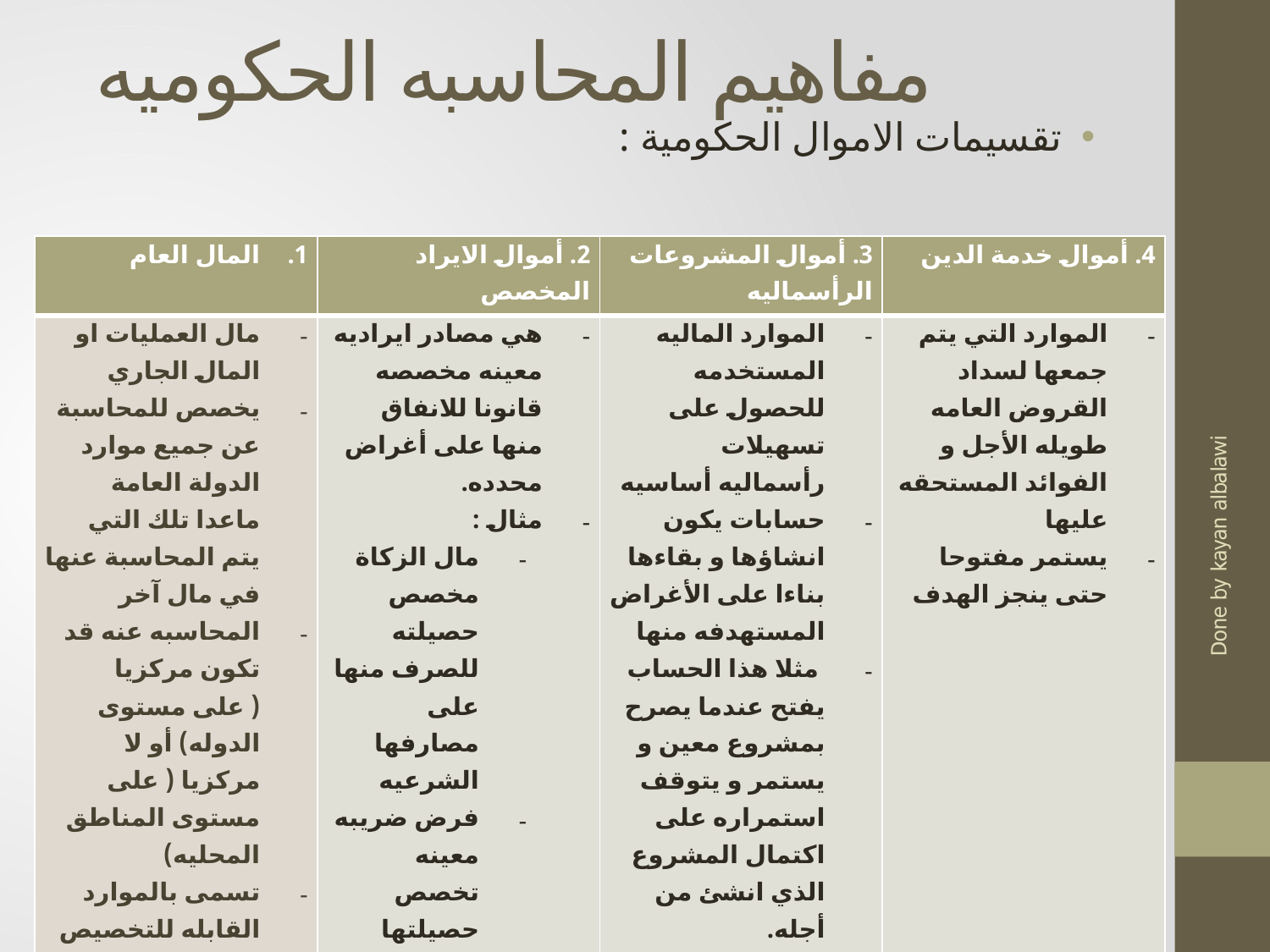

# مفاهيم المحاسبه الحكوميه
تقسيمات الاموال الحكومية :
| المال العام | 2. أموال الايراد المخصص | 3. أموال المشروعات الرأسماليه | 4. أموال خدمة الدين |
| --- | --- | --- | --- |
| مال العمليات او المال الجاري يخصص للمحاسبة عن جميع موارد الدولة العامة ماعدا تلك التي يتم المحاسبة عنها في مال آخر المحاسبه عنه قد تكون مركزيا ( على مستوى الدوله) أو لا مركزيا ( على مستوى المناطق المحليه) تسمى بالموارد القابله للتخصيص لكونها جزء من مال قابل للانفاق و غير مقيد حيث لابد من نص نظام للانفاق منه | هي مصادر ايراديه معينه مخصصه قانونا للانفاق منها على أغراض محدده. مثال : مال الزكاة مخصص حصيلته للصرف منها على مصارفها الشرعيه فرض ضريبه معينه تخصص حصيلتها لاصلاح و صيانه الطرق | الموارد الماليه المستخدمه للحصول على تسهيلات رأسماليه أساسيه حسابات يكون انشاؤها و بقاءها بناءا على الأغراض المستهدفه منها مثلا هذا الحساب يفتح عندما يصرح بمشروع معين و يستمر و يتوقف استمراره على اكتمال المشروع الذي انشئ من أجله. | الموارد التي يتم جمعها لسداد القروض العامه طويله الأجل و الفوائد المستحقه عليها يستمر مفتوحا حتى ينجز الهدف |
Done by kayan albalawi